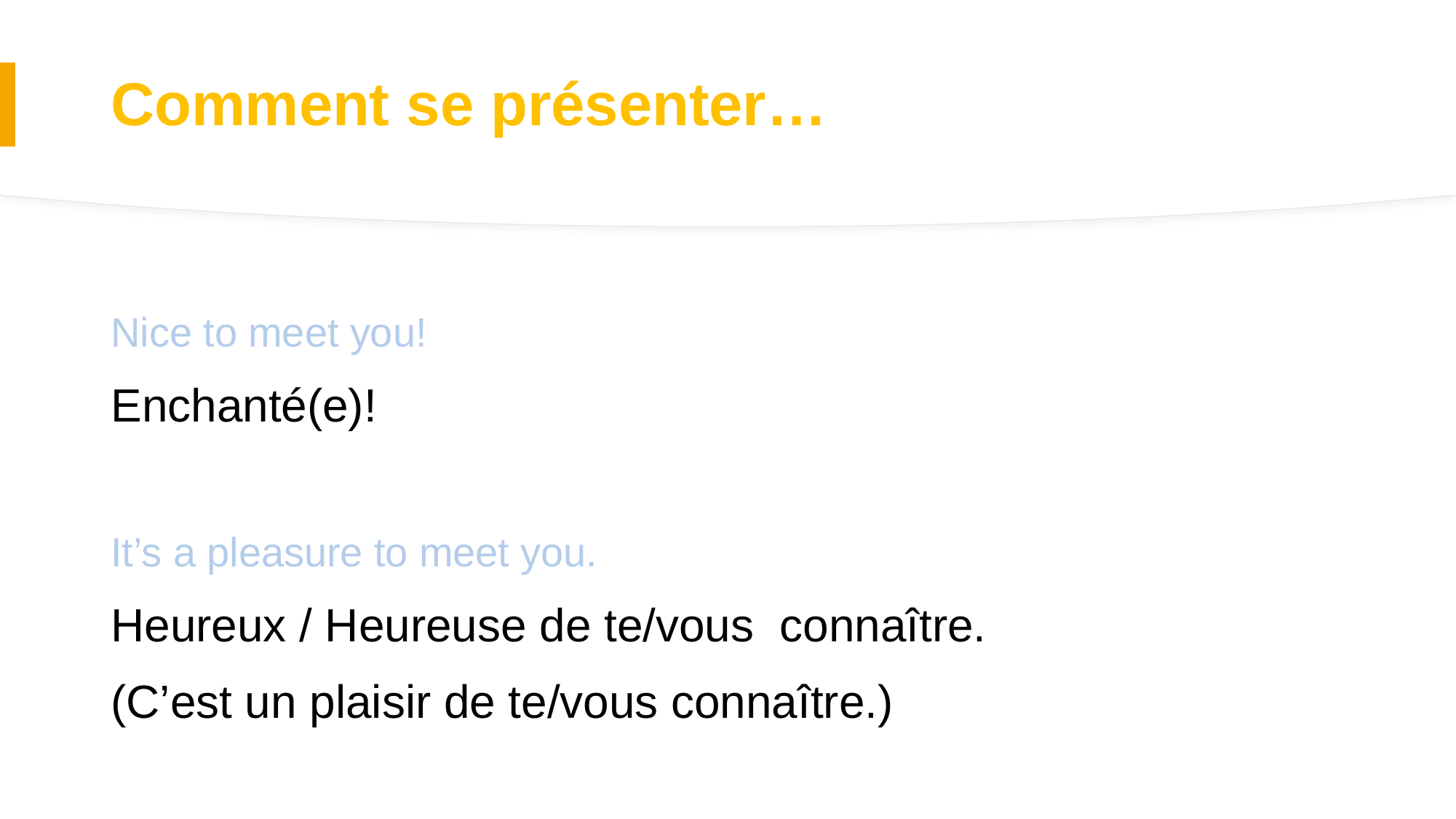

# Comment se présenter…

Nice to meet you!
Enchanté(e)!

It’s a pleasure to meet you.
Heureux / Heureuse de te/vous  connaître.
(C’est un plaisir de te/vous connaître.)

16